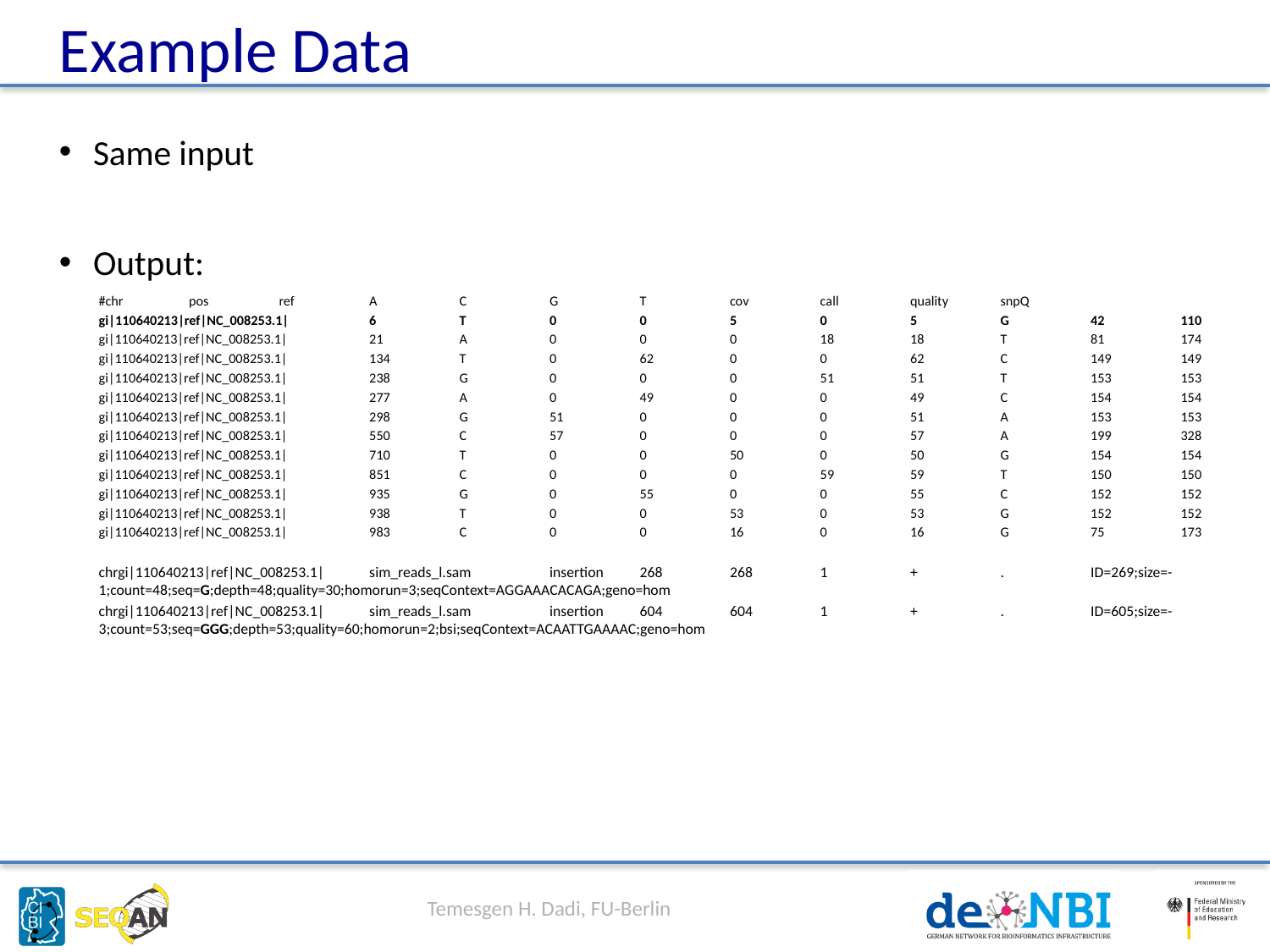

# Example Data
Same input

Output:

#chr					pos	ref	A	C	G	T	cov	call	quality	snpQ
gi|110640213|ref|NC_008253.1|	6	T	0	0	5	0	5	G	42	110
gi|110640213|ref|NC_008253.1|	21	A	0	0	0	18	18	T	81	174
gi|110640213|ref|NC_008253.1|	134	T	0	62	0	0	62	C	149	149
gi|110640213|ref|NC_008253.1|	238	G	0	0	0	51	51	T	153	153
gi|110640213|ref|NC_008253.1|	277	A	0	49	0	0	49	C	154	154
gi|110640213|ref|NC_008253.1|	298	G	51	0	0	0	51	A	153	153
gi|110640213|ref|NC_008253.1|	550	C	57	0	0	0	57	A	199	328
gi|110640213|ref|NC_008253.1|	710	T	0	0	50	0	50	G	154	154
gi|110640213|ref|NC_008253.1|	851	C	0	0	0	59	59	T	150	150
gi|110640213|ref|NC_008253.1|	935	G	0	55	0	0	55	C	152	152
gi|110640213|ref|NC_008253.1|	938	T	0	0	53	0	53	G	152	152
gi|110640213|ref|NC_008253.1|	983	C	0	0	16	0	16	G	75	173

chrgi|110640213|ref|NC_008253.1|	sim_reads_l.sam	insertion	268	268	1	+	.	ID=269;size=-1;count=48;seq=G;depth=48;quality=30;homorun=3;seqContext=AGGAAACACAGA;geno=hom
chrgi|110640213|ref|NC_008253.1|	sim_reads_l.sam	insertion	604	604	1	+	.	ID=605;size=-3;count=53;seq=GGG;depth=53;quality=60;homorun=2;bsi;seqContext=ACAATTGAAAAC;geno=hom
Temesgen H. Dadi, FU-Berlin